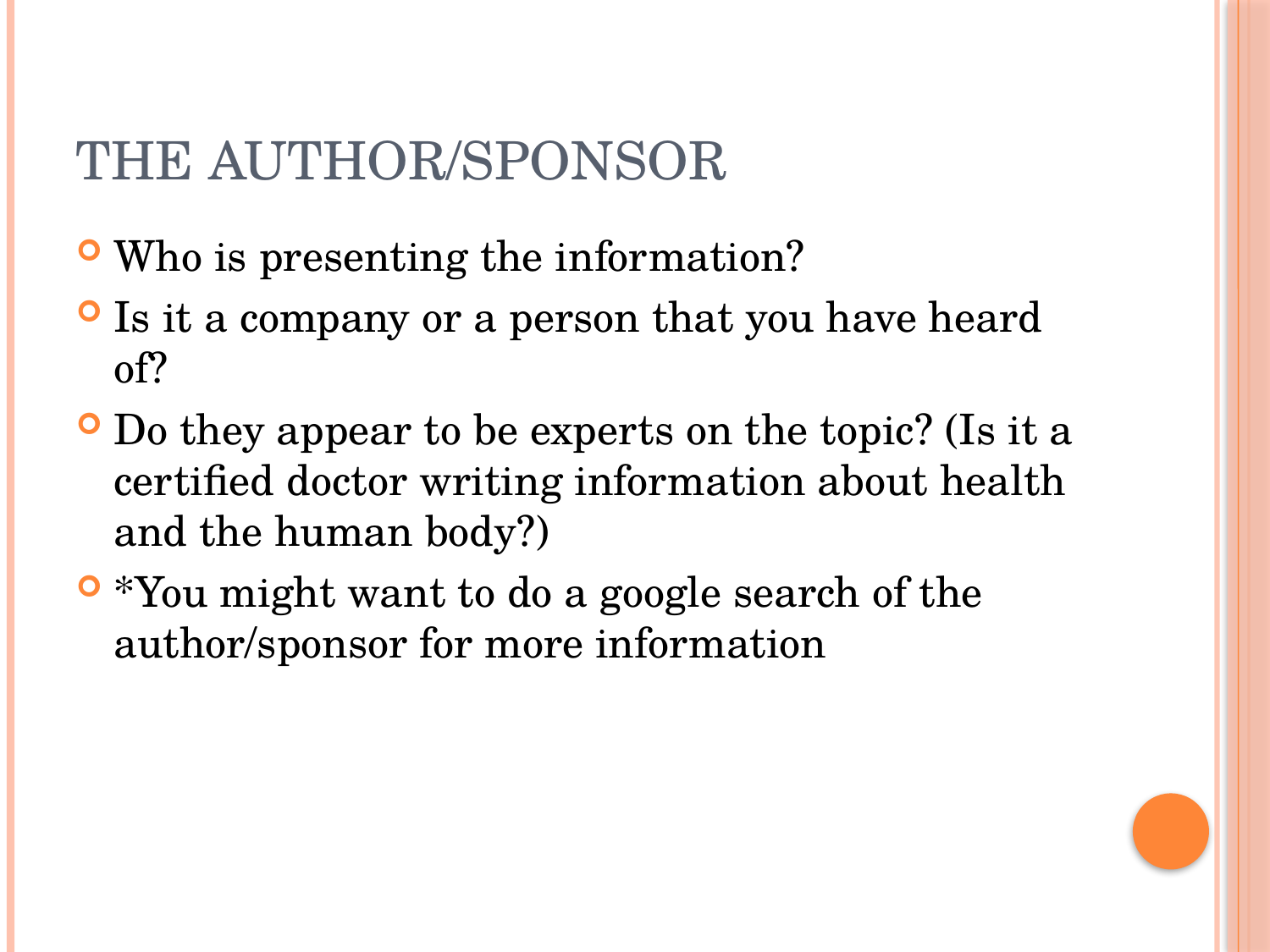

# The Author/sponsor
Who is presenting the information?
Is it a company or a person that you have heard of?
Do they appear to be experts on the topic? (Is it a certified doctor writing information about health and the human body?)
*You might want to do a google search of the author/sponsor for more information